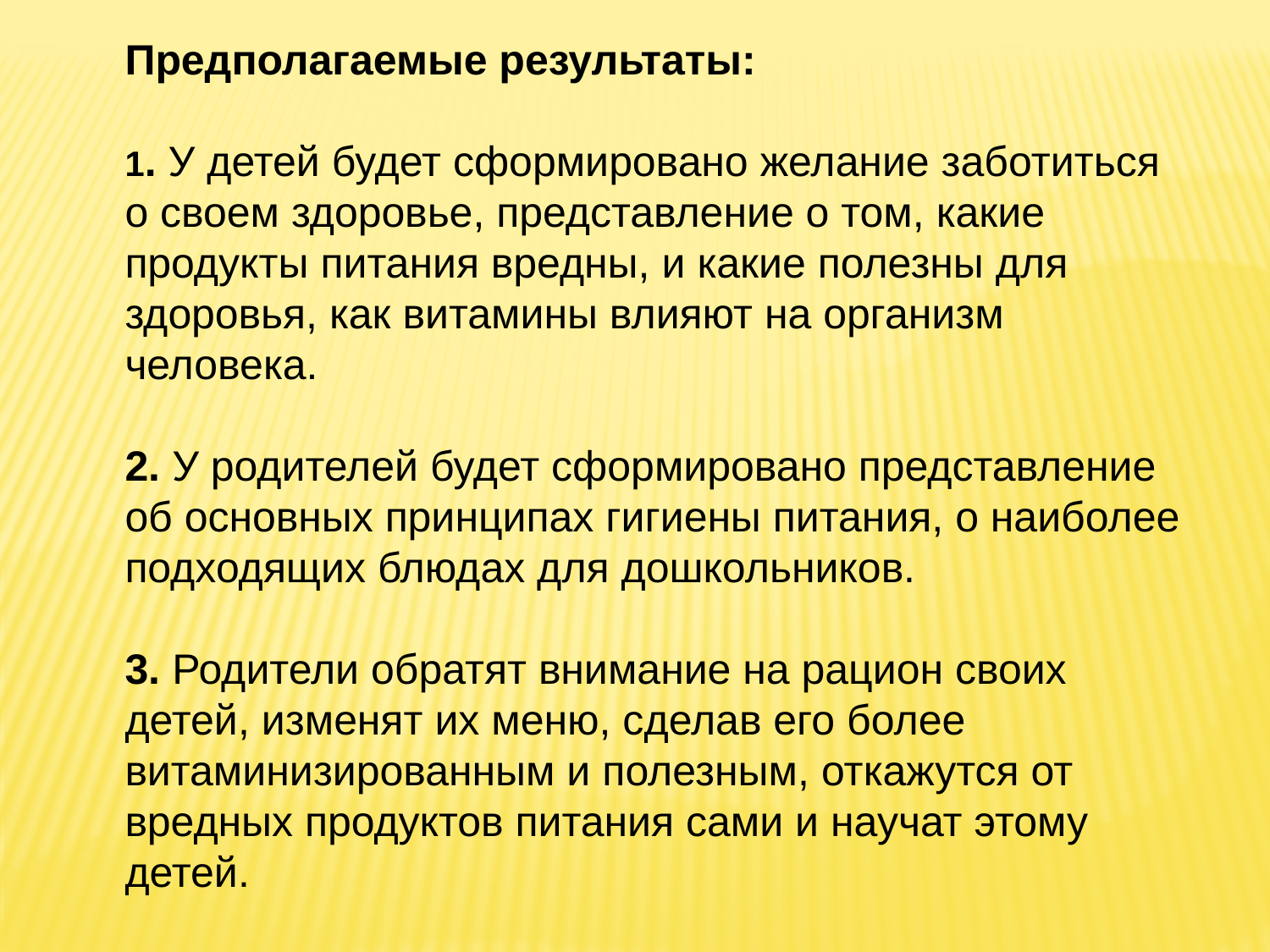

Предполагаемые результаты:

1. У детей будет сформировано желание заботиться о своем здоровье, представление о том, какие продукты питания вредны, и какие полезны для здоровья, как витамины влияют на организм человека.

2. У родителей будет сформировано представление об основных принципах гигиены питания, о наиболее подходящих блюдах для дошкольников.

3. Родители обратят внимание на рацион своих детей, изменят их меню, сделав его более витаминизированным и полезным, откажутся от вредных продуктов питания сами и научат этому детей.